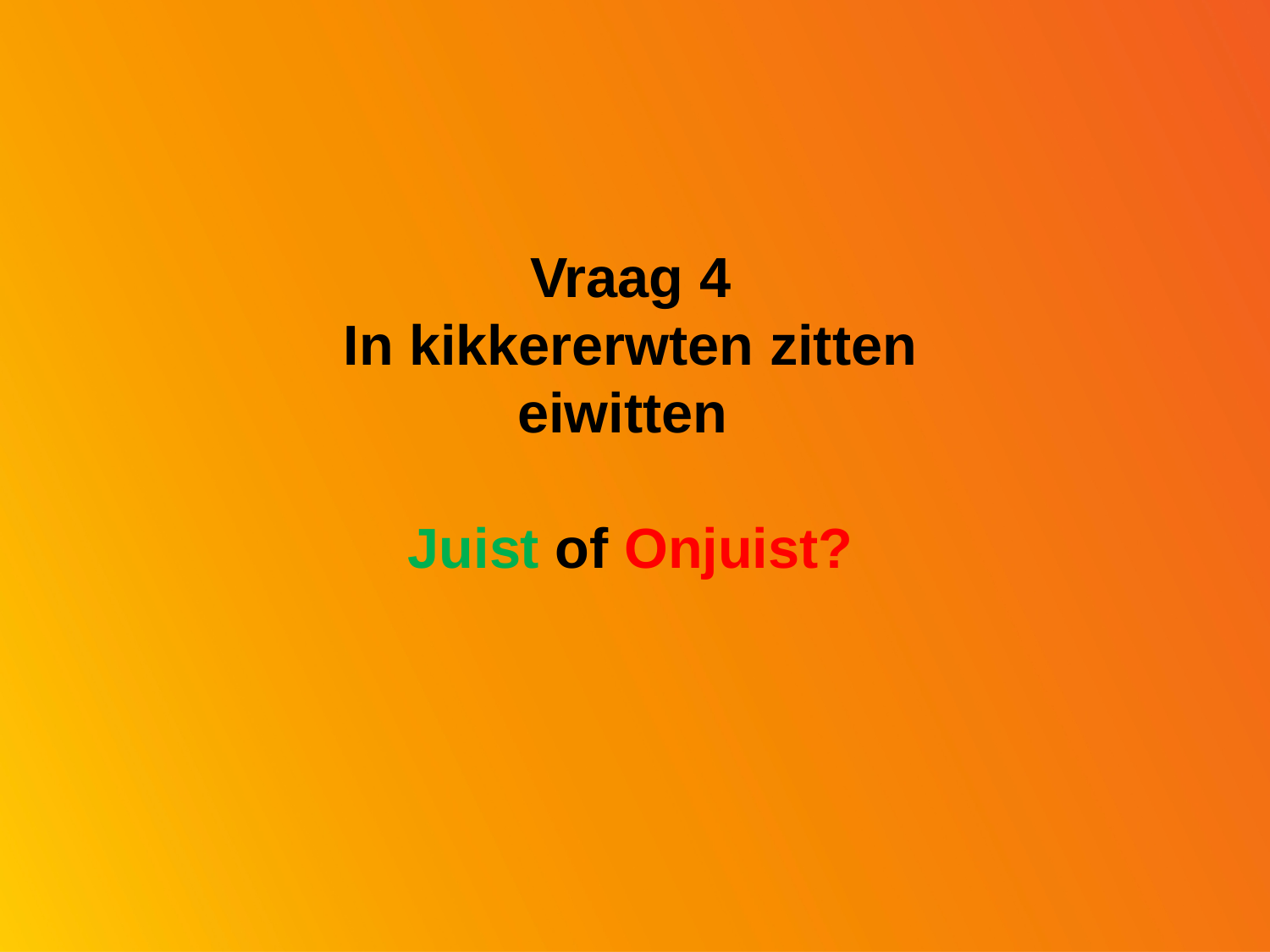

Vraag 4
In kikkererwten zitten eiwitten

Juist of Onjuist?